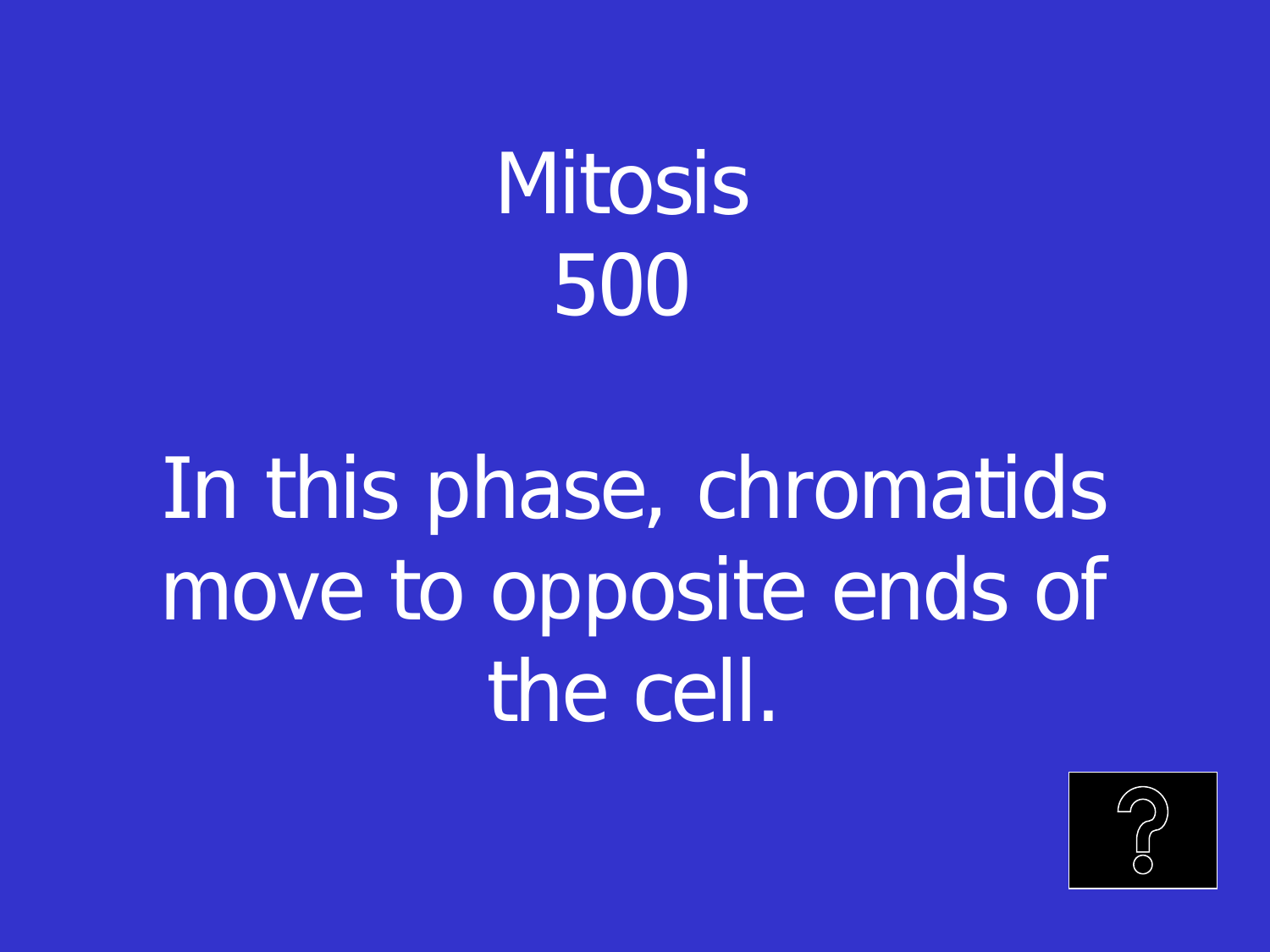

# Mitosis 500 In this phase, chromatids move to opposite ends of the cell.